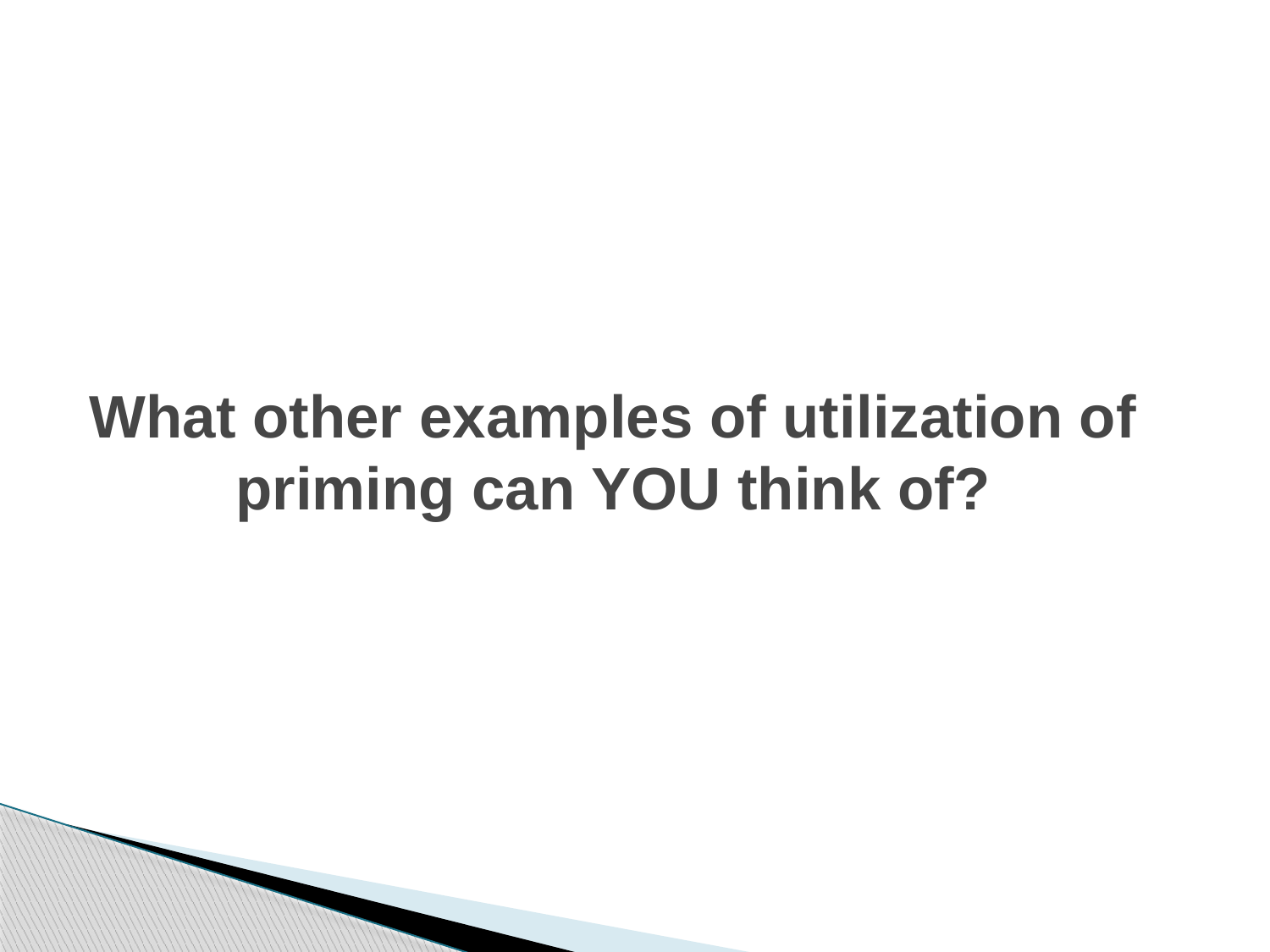

# What other examples of utilization of priming can YOU think of?